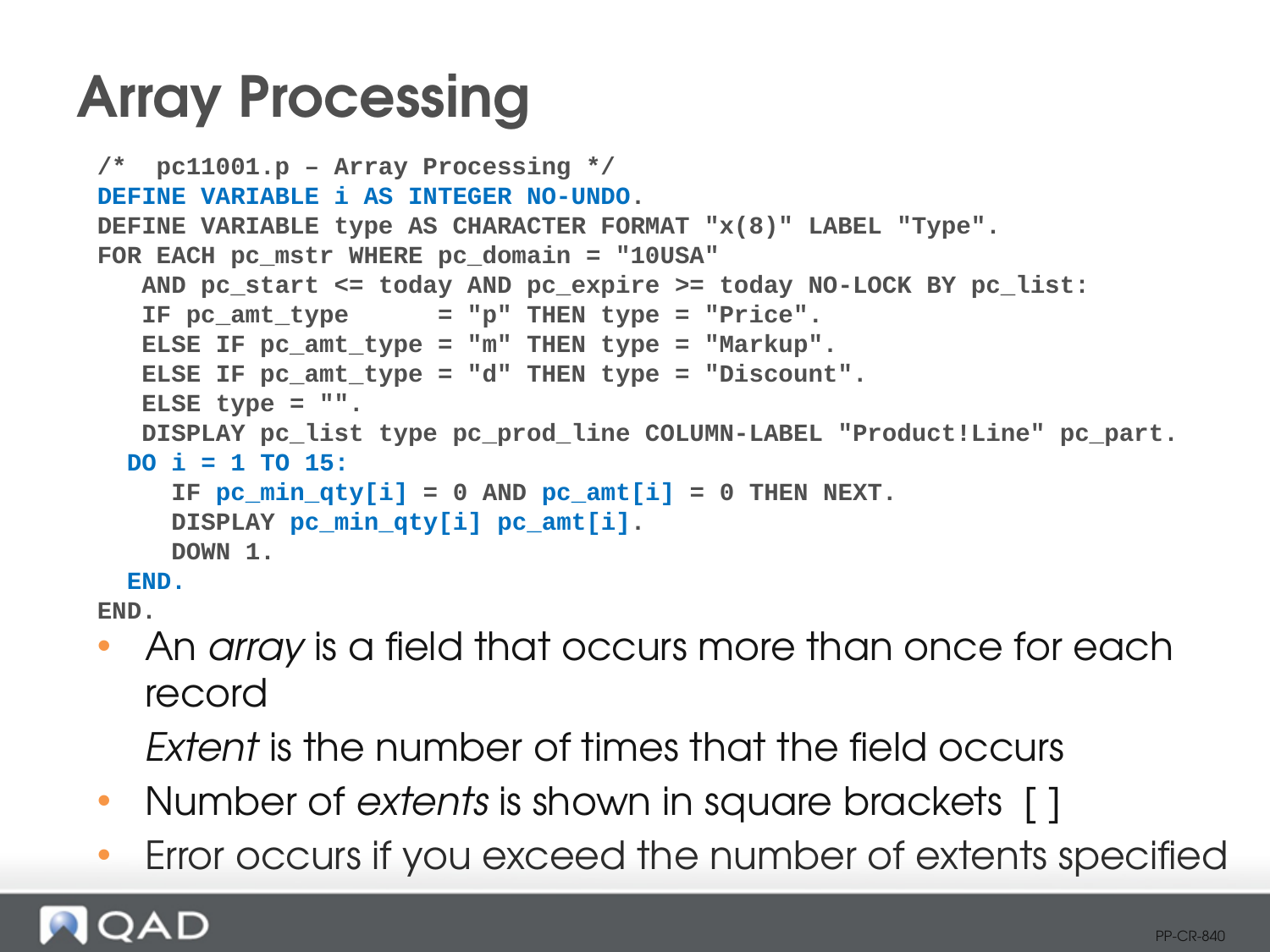

# Array Processing
/*  pc11001.p – Array Processing */
DEFINE VARIABLE i AS INTEGER NO-UNDO.
DEFINE VARIABLE type AS CHARACTER FORMAT "x(8)" LABEL "Type".
FOR EACH pc_mstr WHERE pc_domain = "10USA"
   AND pc_start <= today AND pc_expire >= today NO-LOCK BY pc_list:
   IF pc_amt_type      = "p" THEN type = "Price".
   ELSE IF pc_amt_type = "m" THEN type = "Markup".
   ELSE IF pc_amt_type = "d" THEN type = "Discount".
   ELSE type = "".
   DISPLAY pc_list type pc_prod_line COLUMN-LABEL "Product!Line" pc_part.
  DO i = 1 TO 15:
     IF pc_min_qty[i] = 0 AND pc_amt[i] = 0 THEN NEXT.
     DISPLAY pc_min_qty[i] pc_amt[i].
     DOWN 1.
  END.
END.

An array is a field that occurs more than once for each record
Extent is the number of times that the field occurs
Number of extents is shown in square brackets  [ ]
Error occurs if you exceed the number of extents specified

PP-CR-840